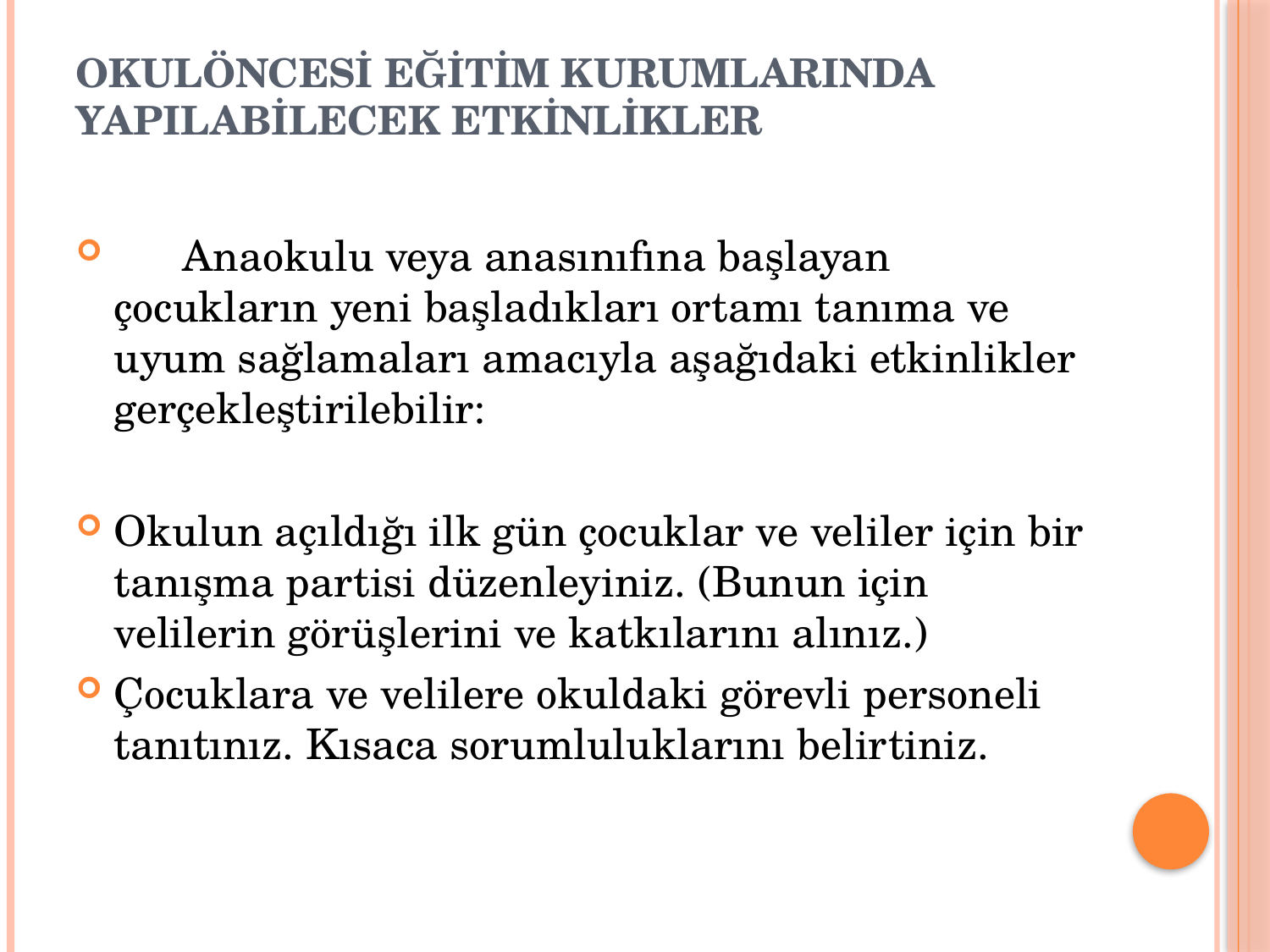

# Okulöncesi Eğitim Kurumlarında Yapılabilecek Etkinlikler
     Anaokulu veya anasınıfına başlayan çocukların yeni başladıkları ortamı tanıma ve uyum sağlamaları amacıyla aşağıdaki etkinlikler gerçekleştirilebilir:

Okulun açıldığı ilk gün çocuklar ve veliler için bir tanışma partisi düzenleyiniz. (Bunun için velilerin görüşlerini ve katkılarını alınız.)
Çocuklara ve velilere okuldaki görevli personeli tanıtınız. Kısaca sorumluluklarını belirtiniz.